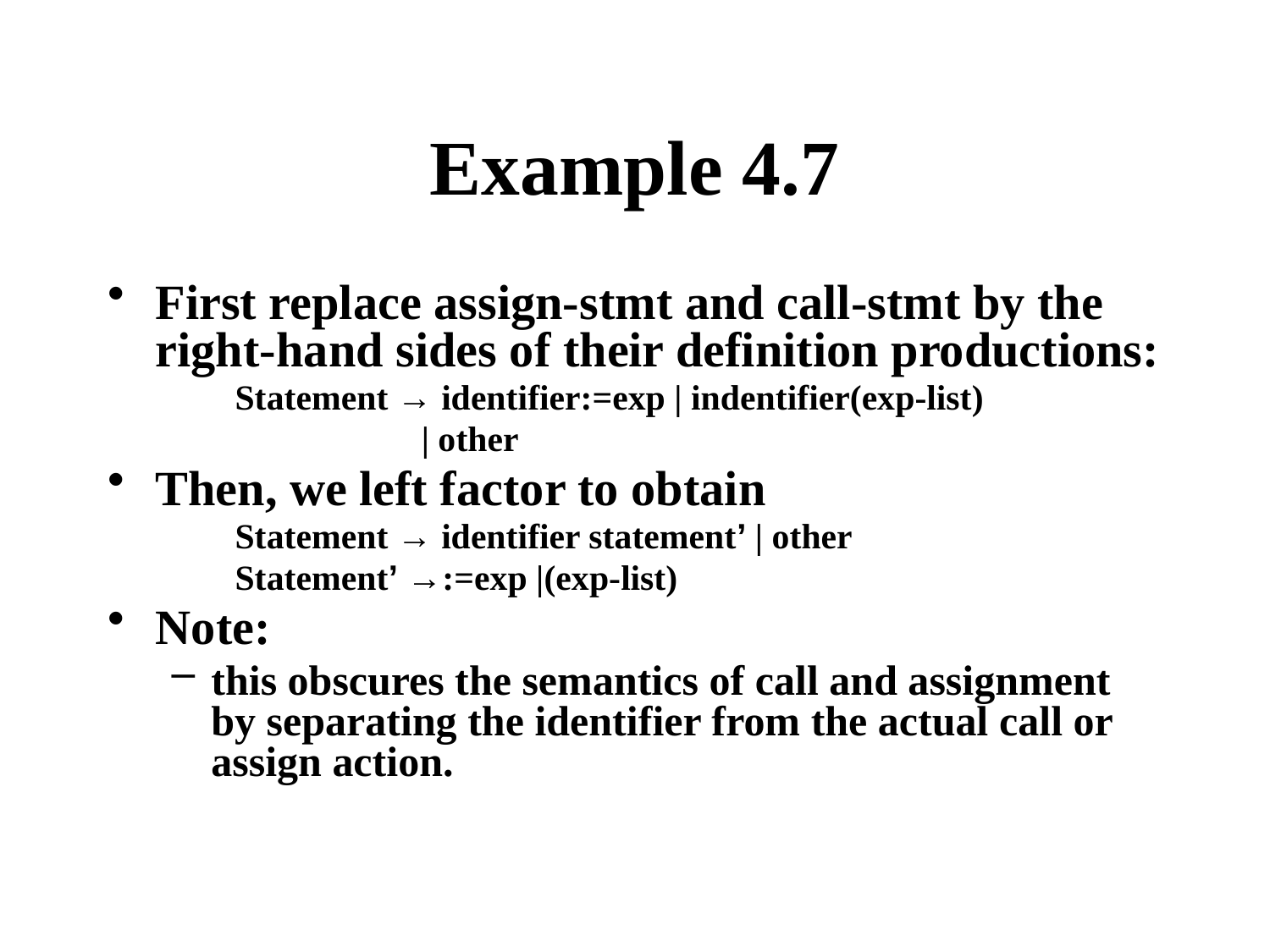

# Example 4.7
First replace assign-stmt and call-stmt by the right-hand sides of their definition productions:
Statement → identifier:=exp | indentifier(exp-list)
                     | other
Then, we left factor to obtain
Statement → identifier statement’ | other
Statement’ →:=exp |(exp-list)
Note:
this obscures the semantics of call and assignment by separating the identifier from the actual call or assign action.